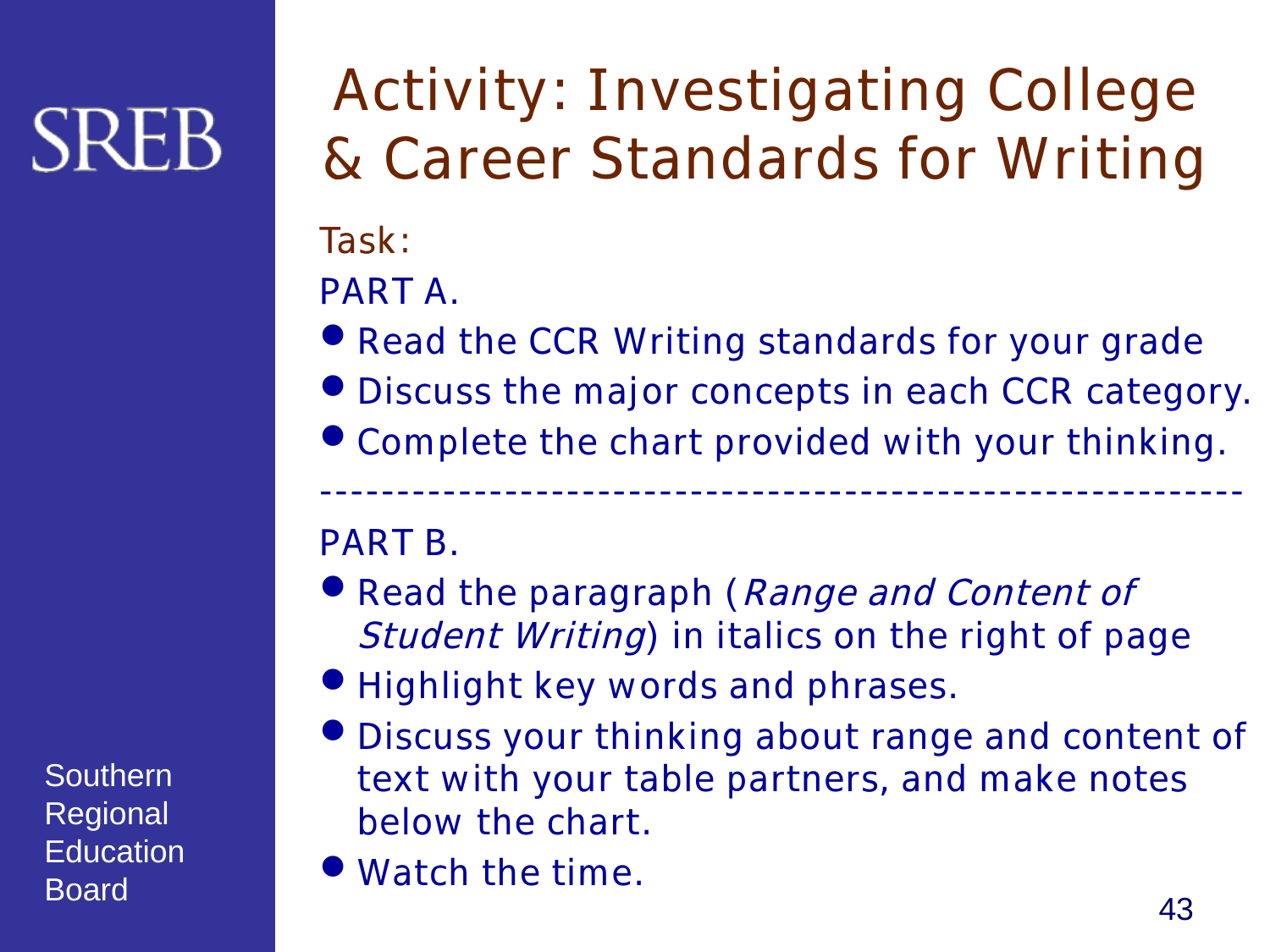

# Activity: Investigating College & Career Standards for Writing
Task:
PART A.
Read the CCR Writing standards for your grade
Discuss the major concepts in each CCR category.
Complete the chart provided with your thinking.
------------------------------------------------------------
PART B.
Read the paragraph (Range and Content of Student Writing) in italics on the right of page
Highlight key words and phrases.
Discuss your thinking about range and content of text with your table partners, and make notes below the chart.
Watch the time.

43